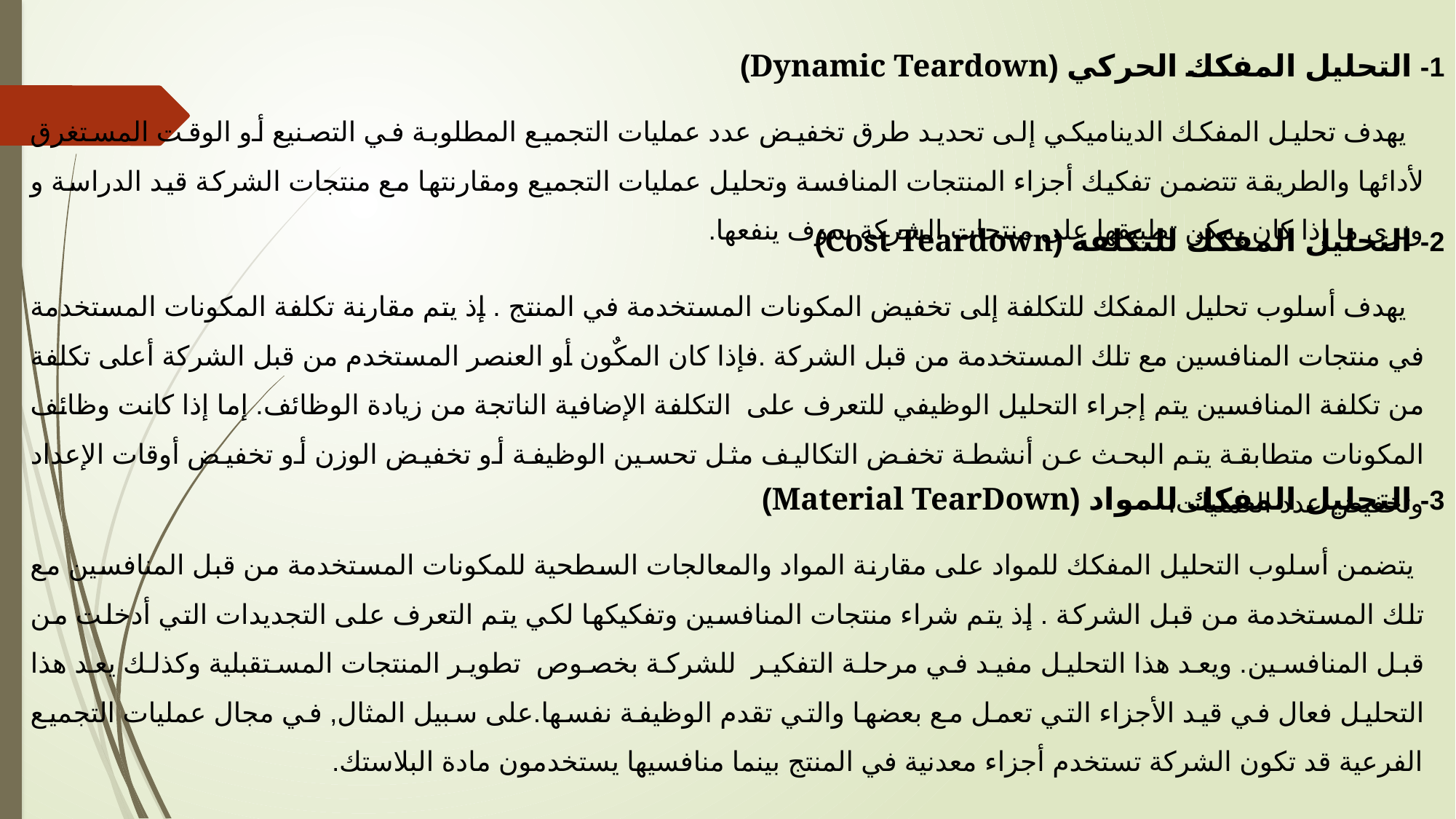

1- التحليل المفكك الحركي (Dynamic Teardown)
     يهدف تحليل المفكك الديناميكي إلى تحديد طرق تخفيض عدد عمليات التجميع المطلوبة في التصنيع أو الوقت المستغرق لأدائها والطريقة تتضمن تفكيك أجزاء المنتجات المنافسة وتحليل عمليات التجميع ومقارنتها مع منتجات الشركة قيد الدراسة و ونرى ما إذا كان يمكن تطبيقها على منتجات الشركة سوف ينفعها.

2- التحليل المفكك للتكلفة (Cost Teardown)
     يهدف أسلوب تحليل المفكك للتكلفة إلى تخفيض المكونات المستخدمة في المنتج . إذ يتم مقارنة تكلفة المكونات المستخدمة في منتجات المنافسين مع تلك المستخدمة من قبل الشركة .فإذا كان المكٌون أو العنصر المستخدم من قبل الشركة أعلى تكلفة من تكلفة المنافسين يتم إجراء التحليل الوظيفي للتعرف على  التكلفة الإضافية الناتجة من زيادة الوظائف. إما إذا كانت وظائف المكونات متطابقة يتم البحث عن أنشطة تخفض التكاليف مثل تحسين الوظيفة أو تخفيض الوزن أو تخفيض أوقات الإعداد وتخفيض عدد العمليات.
3- التحليل المفكك للمواد (Material TearDown)
    يتضمن أسلوب التحليل المفكك للمواد على مقارنة المواد والمعالجات السطحية للمكونات المستخدمة من قبل المنافسين مع تلك المستخدمة من قبل الشركة . إذ يتم شراء منتجات المنافسين وتفكيكها لكي يتم التعرف على التجديدات التي أدخلت من قبل المنافسين. ويعد هذا التحليل مفيد في مرحلة التفكير  للشركة بخصوص  تطوير المنتجات المستقبلية وكذلك يعد هذا التحليل فعال في قيد الأجزاء التي تعمل مع بعضها والتي تقدم الوظيفة نفسها.على سبيل المثال, في مجال عمليات التجميع الفرعية قد تكون الشركة تستخدم أجزاء معدنية في المنتج بينما منافسيها يستخدمون مادة البلاستك.